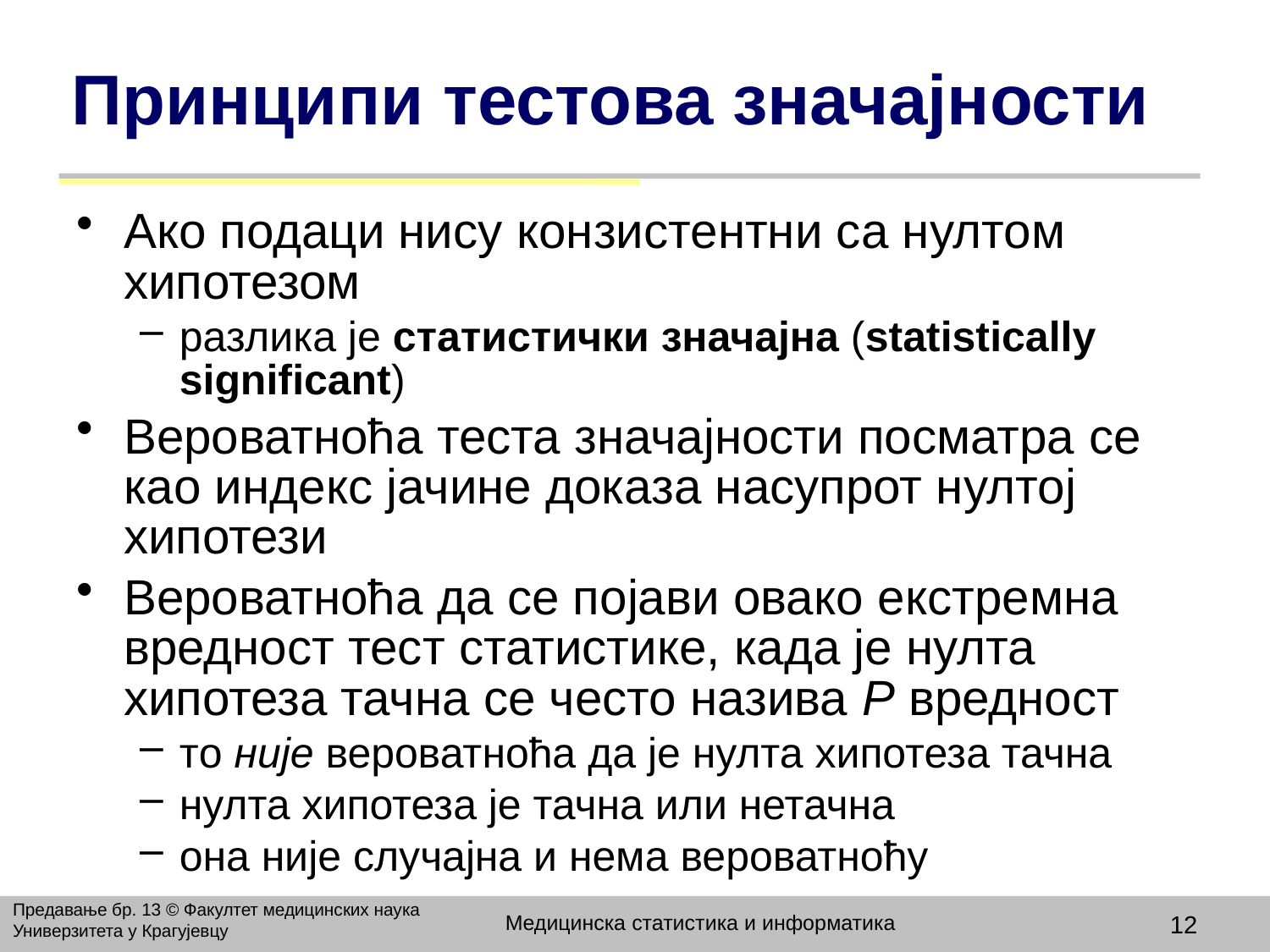

# Принципи тестова значајности
Aко подаци нису конзистентни са нултом хипотезом
разлика је статистички значајна (statistically significant)
Вероватноћа теста значајности посматра се као индекс јачине доказа насупрот нултој хипотези
Вероватноћа да се појави овако екстремна вредност тест статистике, када је нулта хипотеза тачна се често назива P вредност
то није вероватноћа да је нулта хипотеза тачна
нулта хипотеза је тачна или нетачна
она није случајна и нема вероватноћу
Предавање бр. 13 © Факултет медицинских наука Универзитета у Крагујевцу
Медицинска статистика и информатика
12